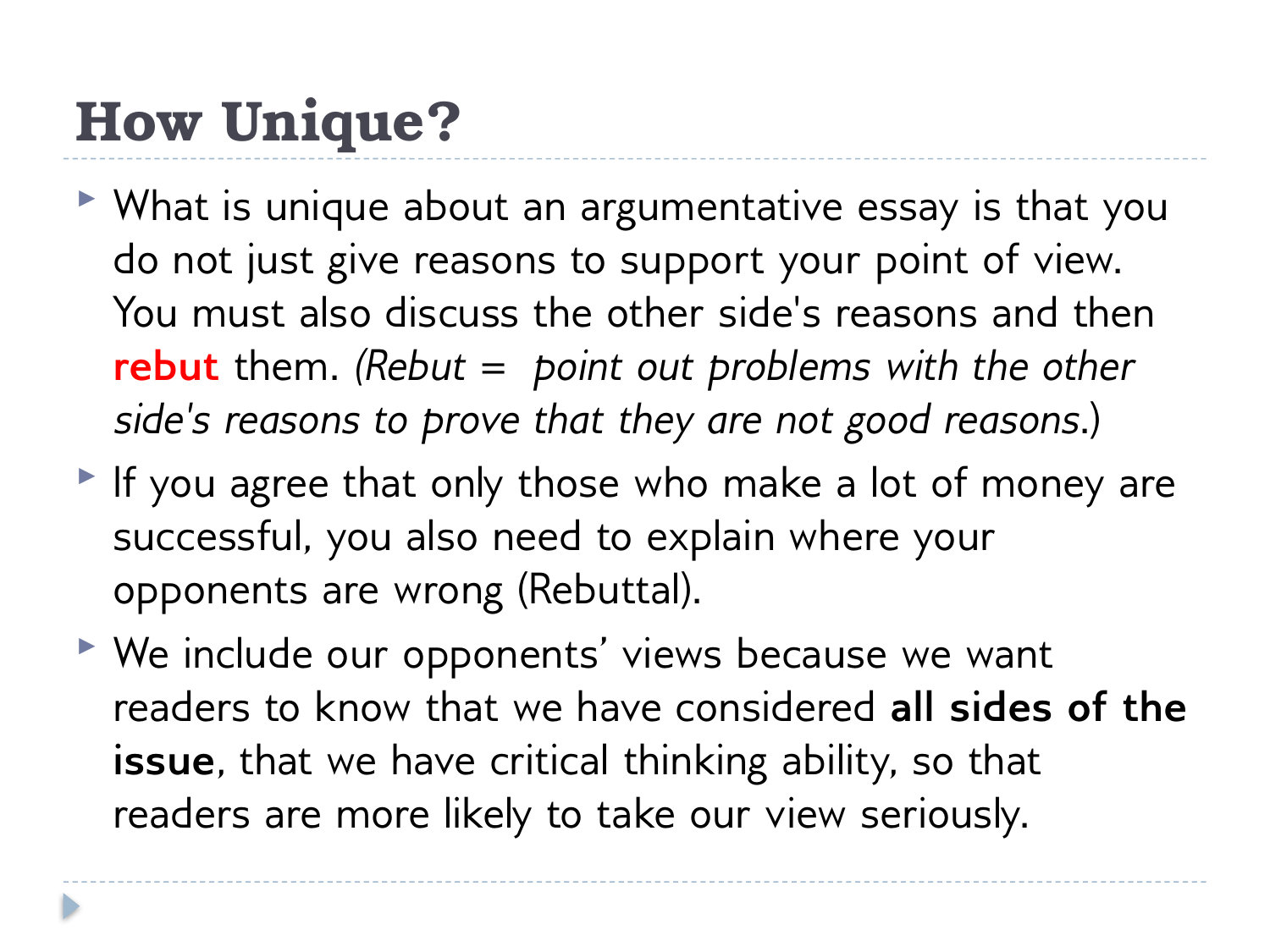

# How Unique?
What is unique about an argumentative essay is that you do not just give reasons to support your point of view. You must also discuss the other side's reasons and then rebut them. (Rebut =  point out problems with the other side's reasons to prove that they are not good reasons.)
If you agree that only those who make a lot of money are successful, you also need to explain where your opponents are wrong (Rebuttal).
We include our opponents’ views because we want readers to know that we have considered all sides of the issue, that we have critical thinking ability, so that readers are more likely to take our view seriously.